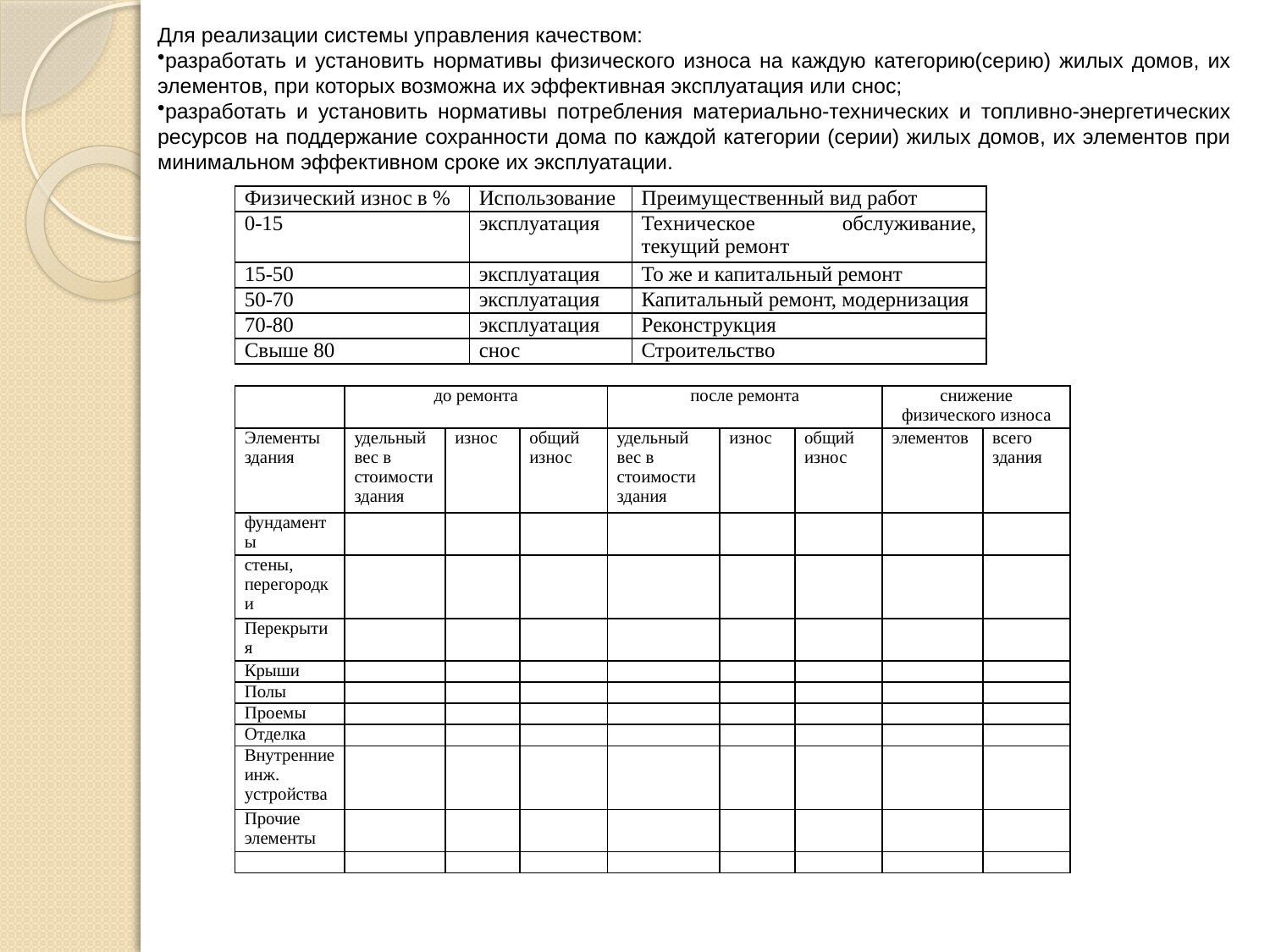

Для реализации системы управления качеством:
разработать и установить нормативы физического износа на каждую категорию(серию) жилых домов, их элементов, при которых возможна их эффективная эксплуатация или снос;
разработать и установить нормативы потребления материально-технических и топливно-энергетических ресурсов на поддержание сохранности дома по каждой категории (серии) жилых домов, их элементов при минимальном эффективном сроке их эксплуатации.
| Физический износ в % | Использование | Преимущественный вид работ |
| --- | --- | --- |
| 0-15 | эксплуатация | Техническое обслуживание, текущий ремонт |
| 15-50 | эксплуатация | То же и капитальный ремонт |
| 50-70 | эксплуатация | Капитальный ремонт, модернизация |
| 70-80 | эксплуатация | Реконструкция |
| Свыше 80 | снос | Строительство |
|  | до ремонта |  |  | после ремонта |  |  | снижение физического износа |  |
| --- | --- | --- | --- | --- | --- | --- | --- | --- |
| Элементы здания | удельный вес в стоимости здания | износ | общий износ | удельный вес в стоимости здания | износ | общий износ | элементов | всего здания |
| фундаменты |  |  |  |  |  |  |  |  |
| стены, перегородки |  |  |  |  |  |  |  |  |
| Перекрытия |  |  |  |  |  |  |  |  |
| Крыши |  |  |  |  |  |  |  |  |
| Полы |  |  |  |  |  |  |  |  |
| Проемы |  |  |  |  |  |  |  |  |
| Отделка |  |  |  |  |  |  |  |  |
| Внутренние инж. устройства |  |  |  |  |  |  |  |  |
| Прочие элементы |  |  |  |  |  |  |  |  |
|  |  |  |  |  |  |  |  |  |